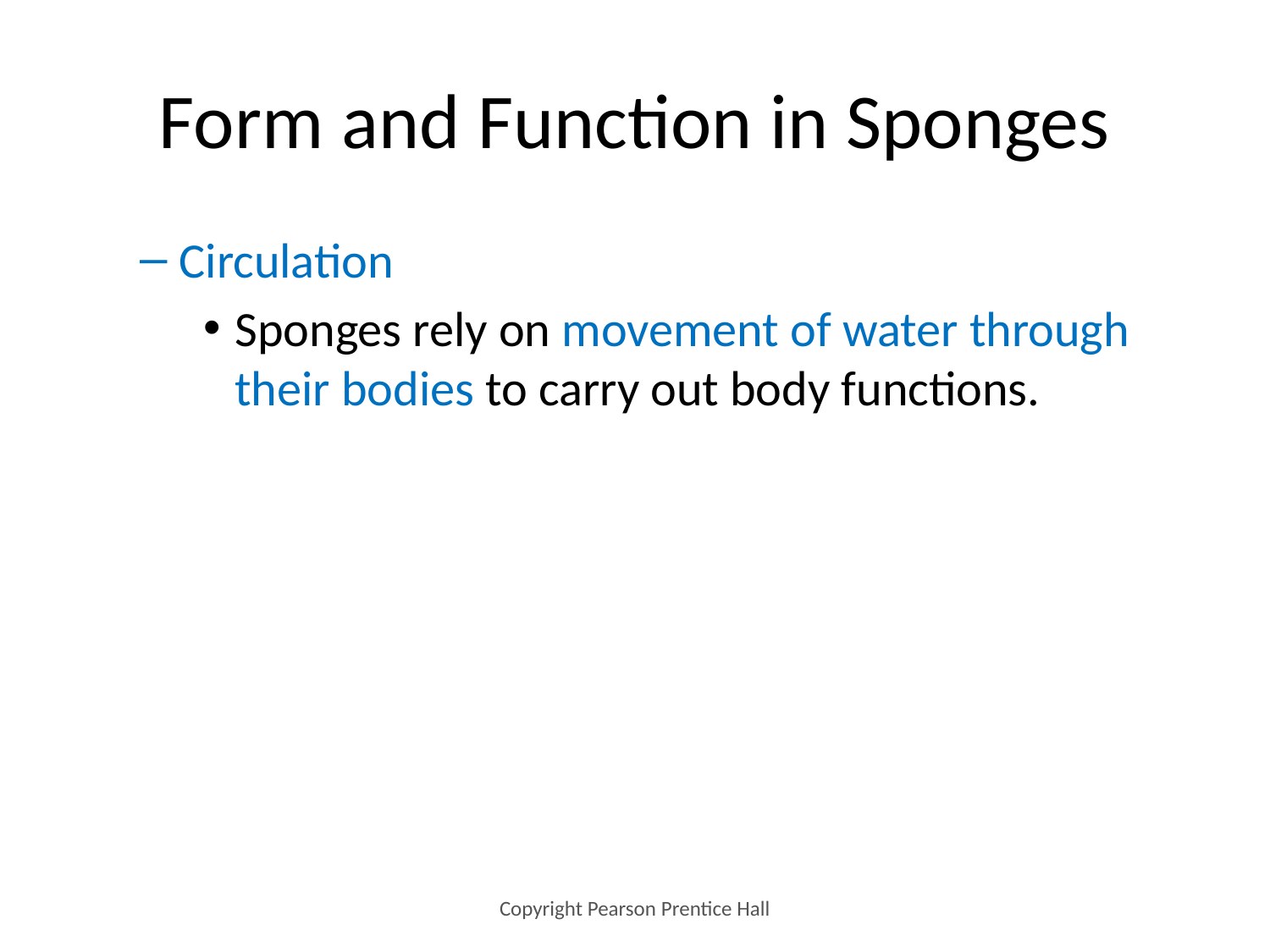

# Form and Function in Sponges
Circulation
Sponges rely on movement of water through their bodies to carry out body functions.
Copyright Pearson Prentice Hall